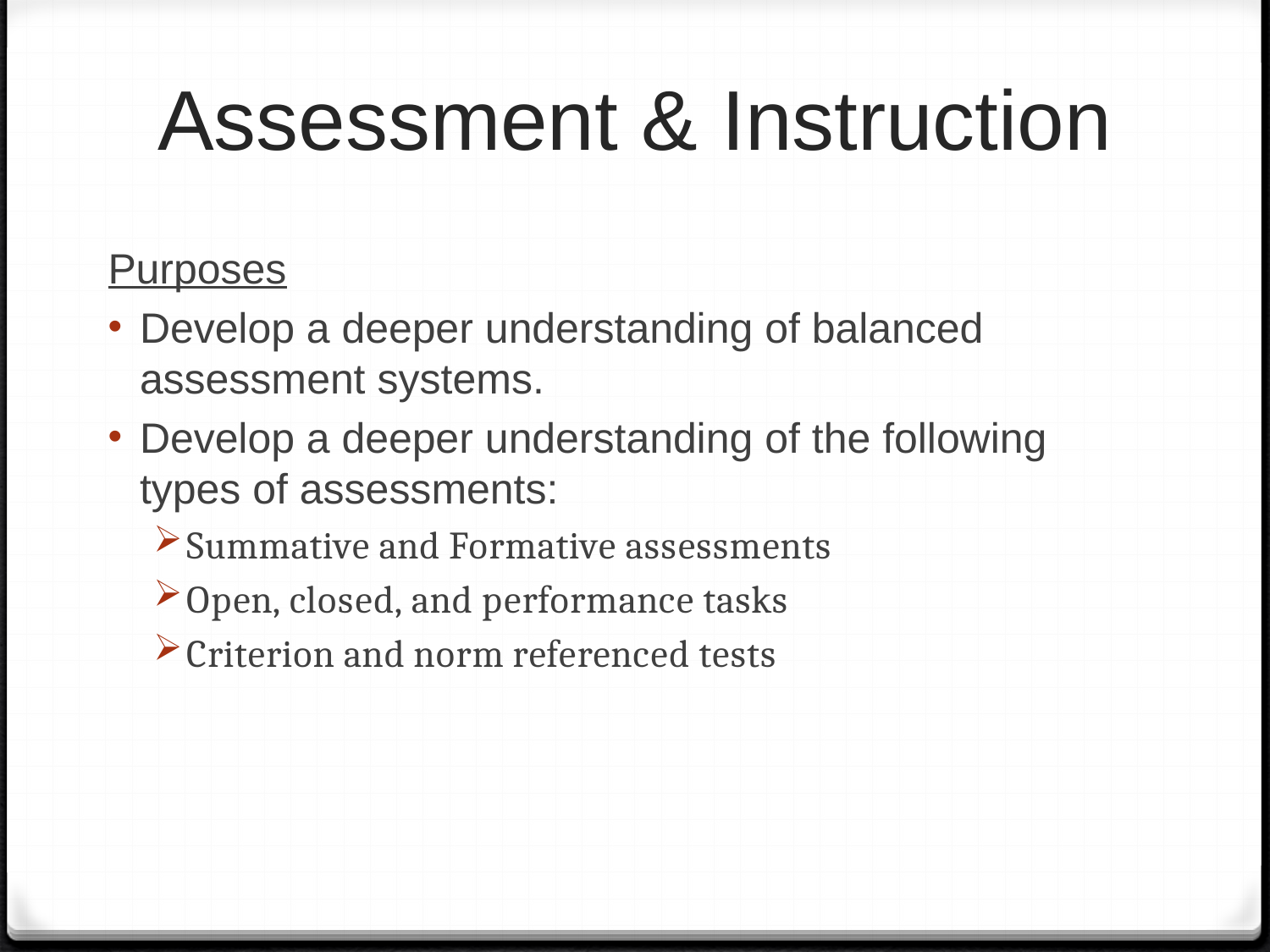

# Assessment & Instruction
Purposes
Develop a deeper understanding of balanced assessment systems.
Develop a deeper understanding of the following types of assessments:
Summative and Formative assessments
Open, closed, and performance tasks
Criterion and norm referenced tests